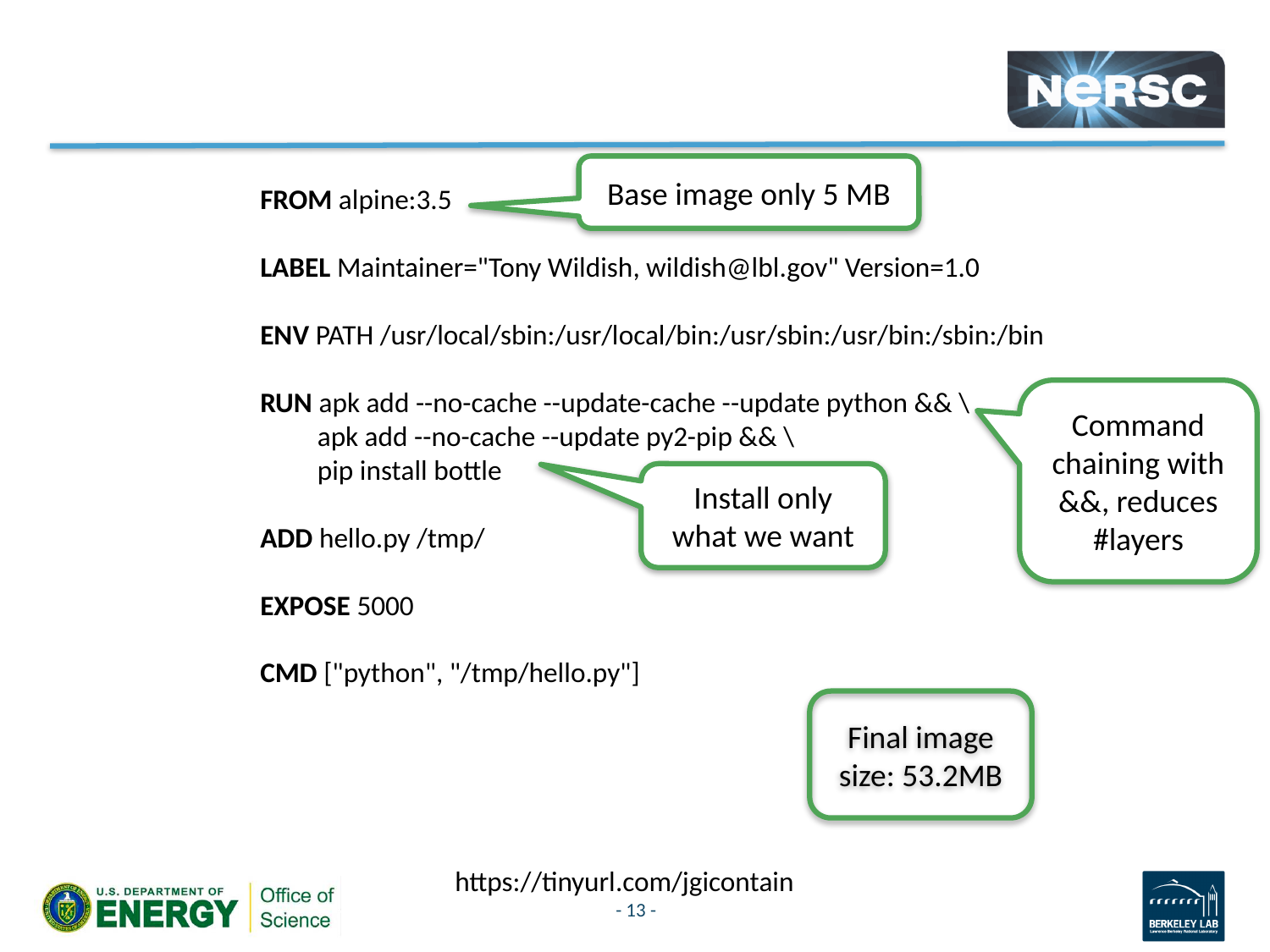

Base image only 5 MB
FROM alpine:3.5

LABEL Maintainer="Tony Wildish, wildish@lbl.gov" Version=1.0

ENV PATH /usr/local/sbin:/usr/local/bin:/usr/sbin:/usr/bin:/sbin:/bin

RUN apk add --no-cache --update-cache --update python && \
         apk add --no-cache --update py2-pip && \
         pip install bottle

ADD hello.py /tmp/

EXPOSE 5000

CMD ["python", "/tmp/hello.py"]
Command chaining with &&, reduces #layers
Install only what we want
Final image size: 53.2MB
https://tinyurl.com/jgicontain
- 13 -